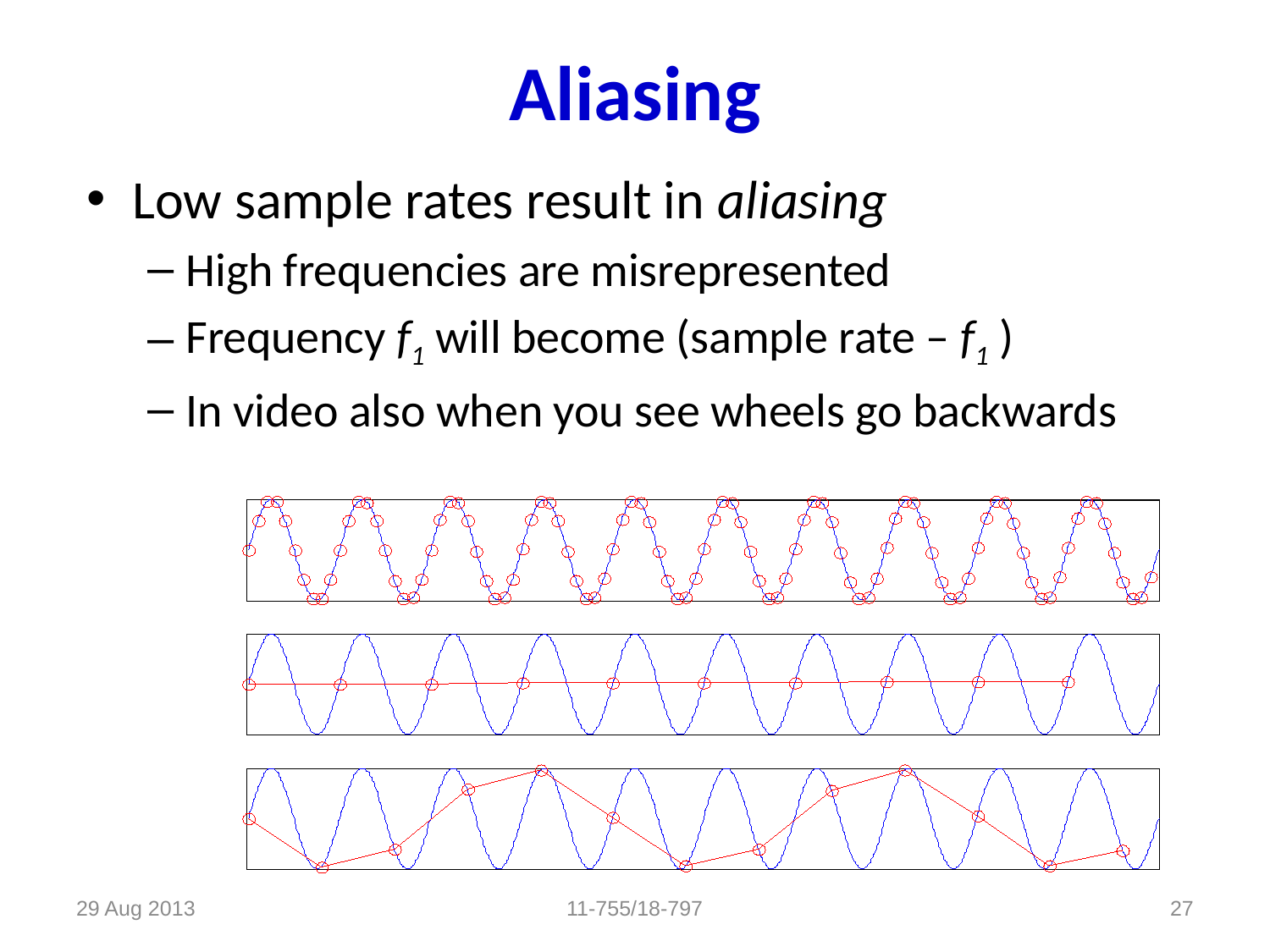

# Aliasing
Low sample rates result in aliasing
High frequencies are misrepresented
Frequency f1 will become (sample rate – f1 )
In video also when you see wheels go backwards

29 Aug 2013
11-755/18-797
27